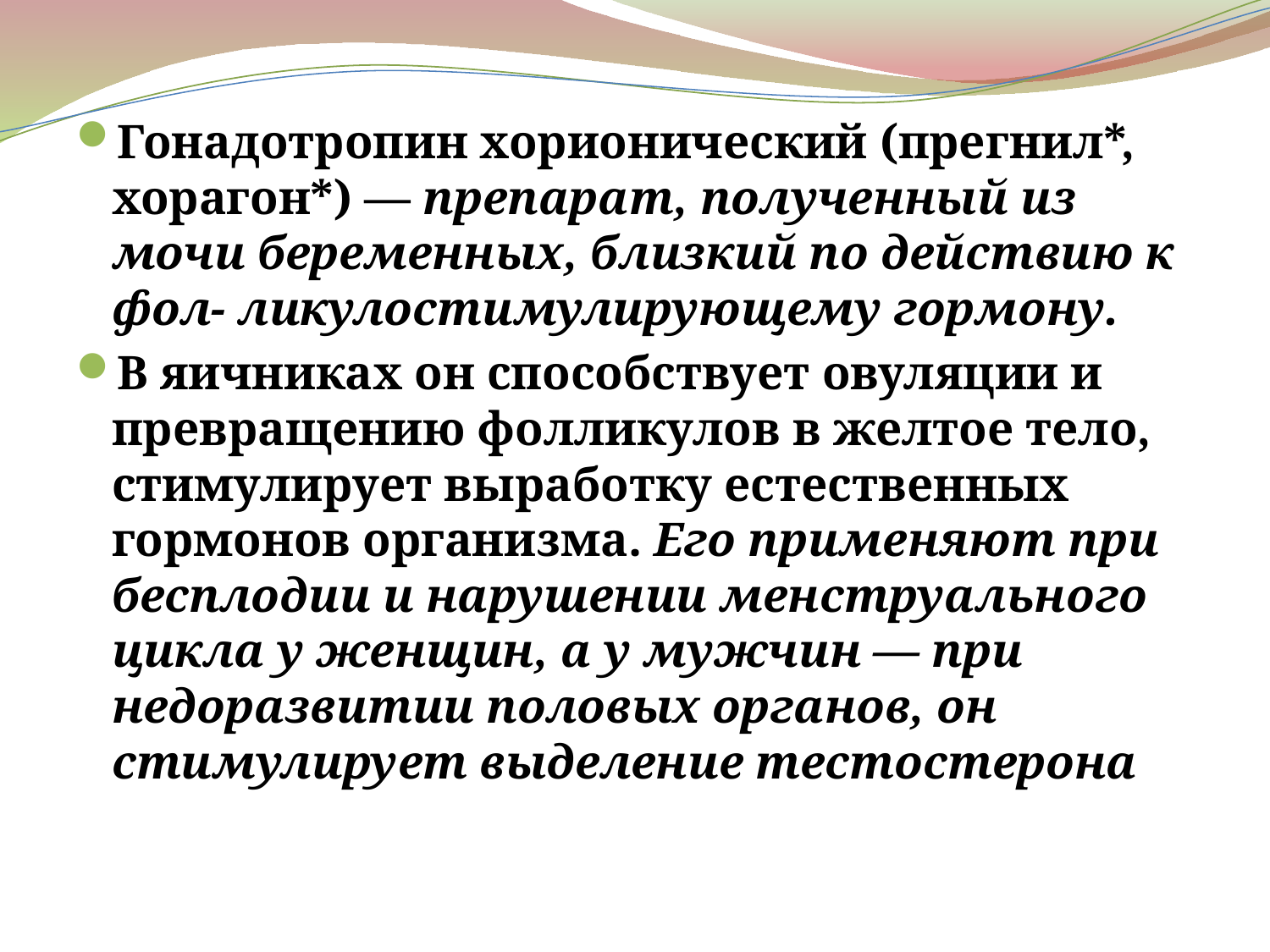

Гонадотропин хорионический (прегнил*, хорагон*) — препарат, полученный из мочи беременных, близкий по действию к фол- ликулостимулирующему гормону.
В яичниках он способствует овуляции и превращению фолликулов в желтое тело, стимулирует выработку естественных гормонов организма. Его применяют при бесплодии и нарушении менструального цикла у женщин, а у мужчин — при недоразвитии половых органов, он стимулирует выделение тестостерона